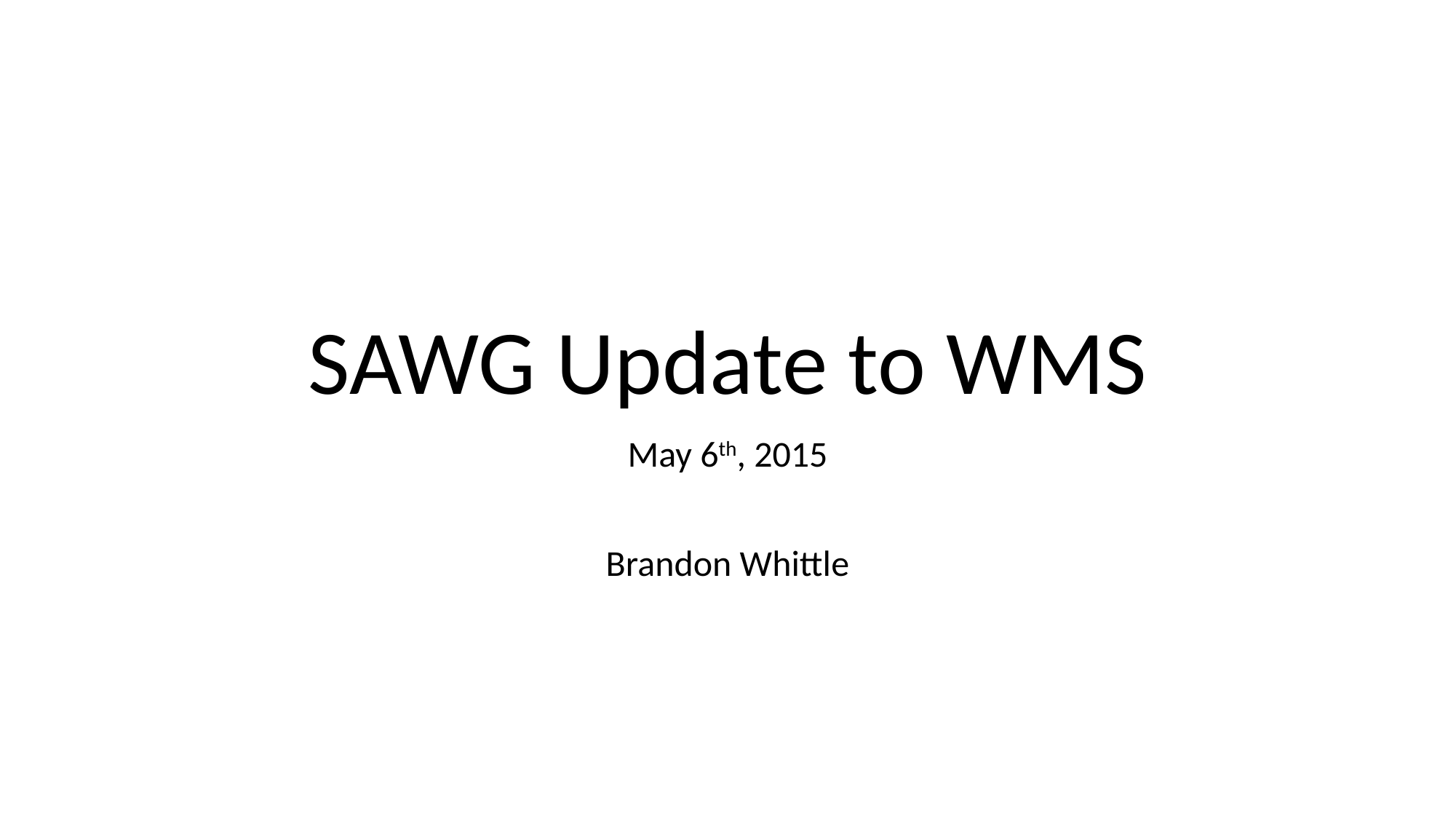

# SAWG Update to WMS
May 6th, 2015

Brandon Whittle